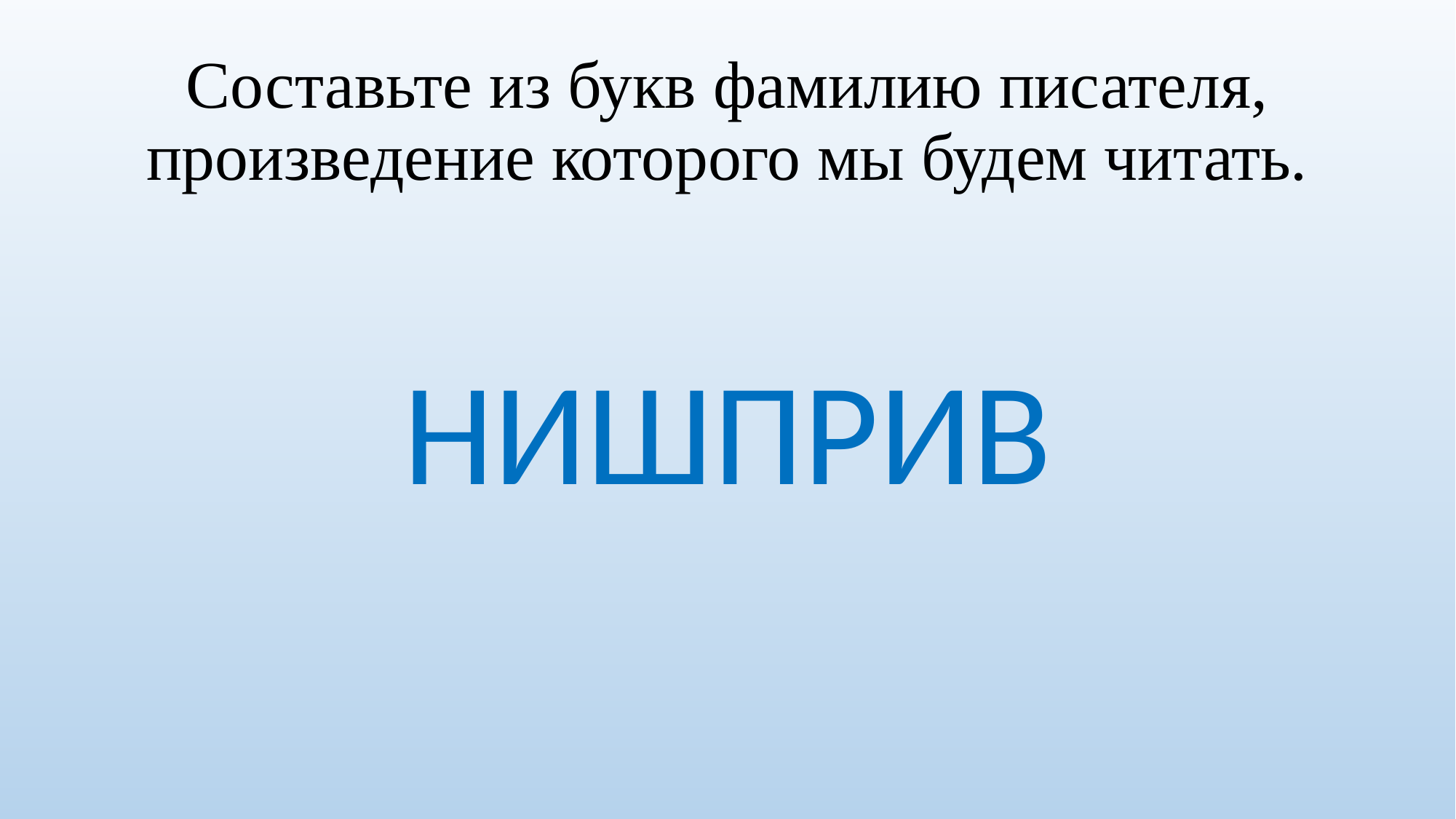

# Составьте из букв фамилию писателя, произведение которого мы будем читать.

НИШПРИВ